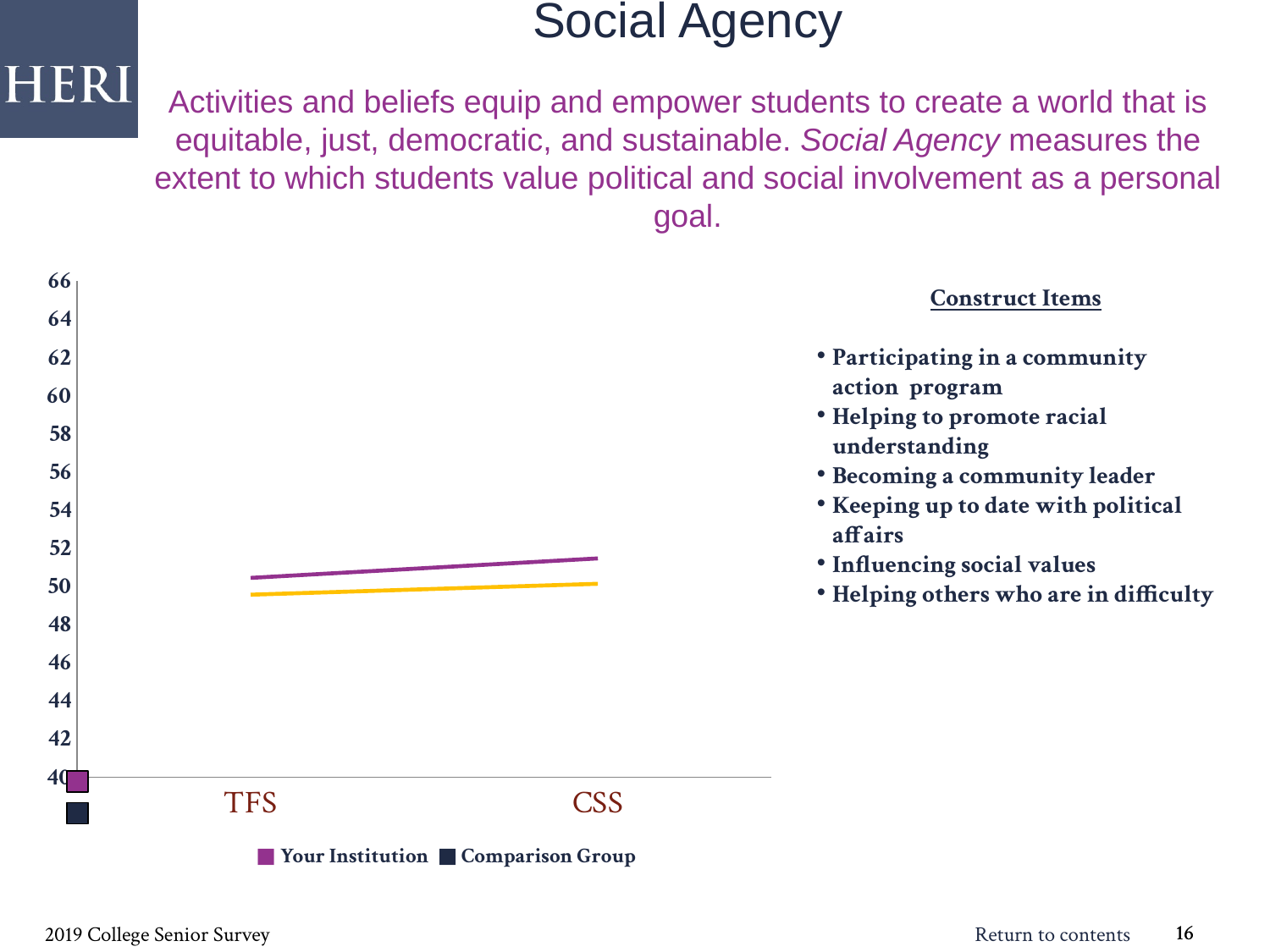

# Social Agency Activities and beliefs equip and empower students to create a world that is equitable, just, democratic, and sustainable. Social Agency measures the extent to which students value political and social involvement as a personal goal.

### Chart

| Category | i | c |
|---|---|---|
| TFS | 50.44 | 49.56 |
| CSS | 51.46 | 50.13 |
Construct Items

Participating in a community action  program
Helping to promote racial understanding
Becoming a community leader
Keeping up to date with political affairs
Influencing social values
Helping others who are in difficulty

■ Your Institution  ■ Comparison Group
2019 College Senior Survey
16
16